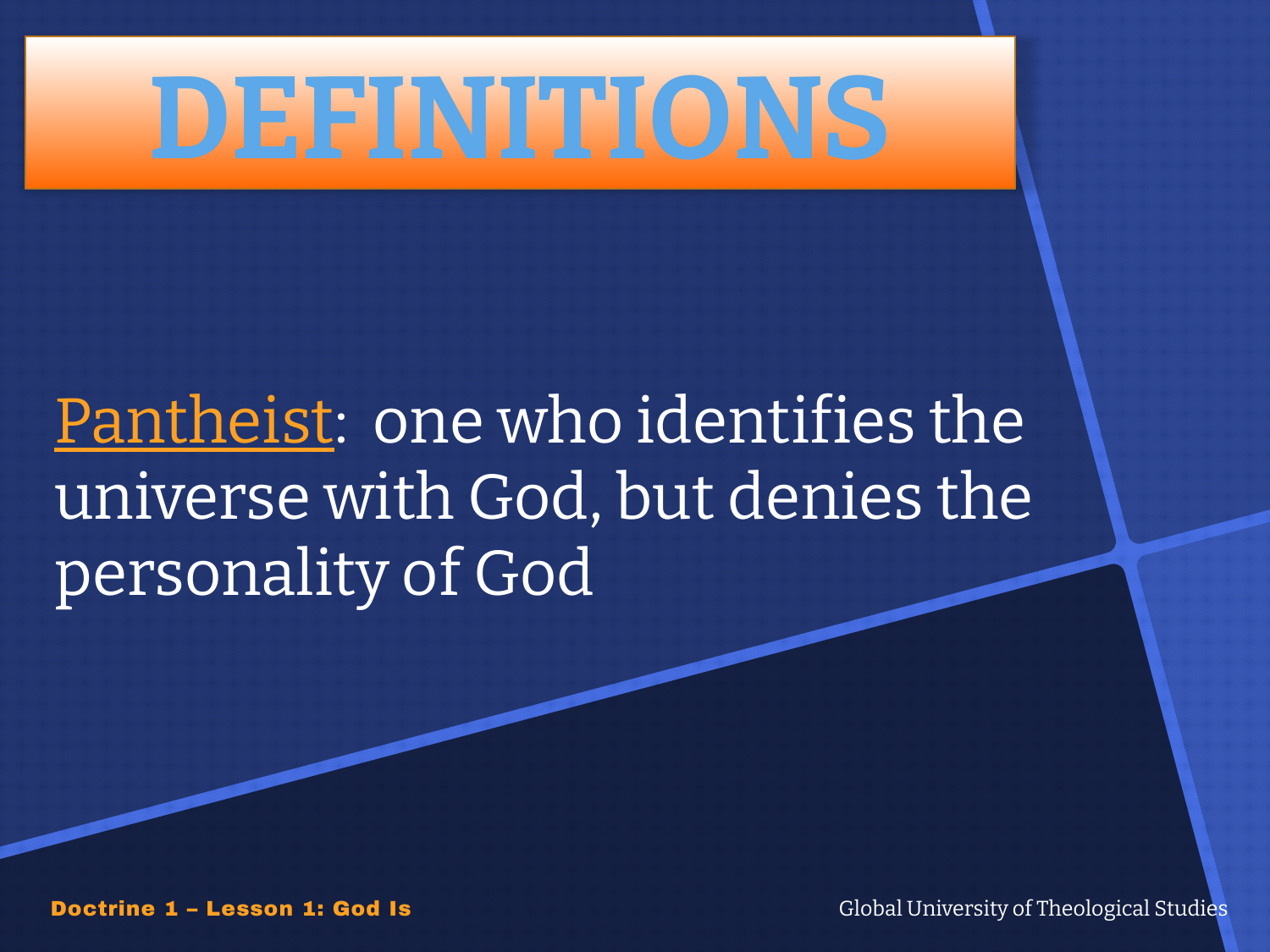

Pantheist:  one who identifies the universe with God, but denies the personality of God
DEFINITIONS
Doctrine 1 – Lesson 1: God Is                                                      Global University of Theological Studies